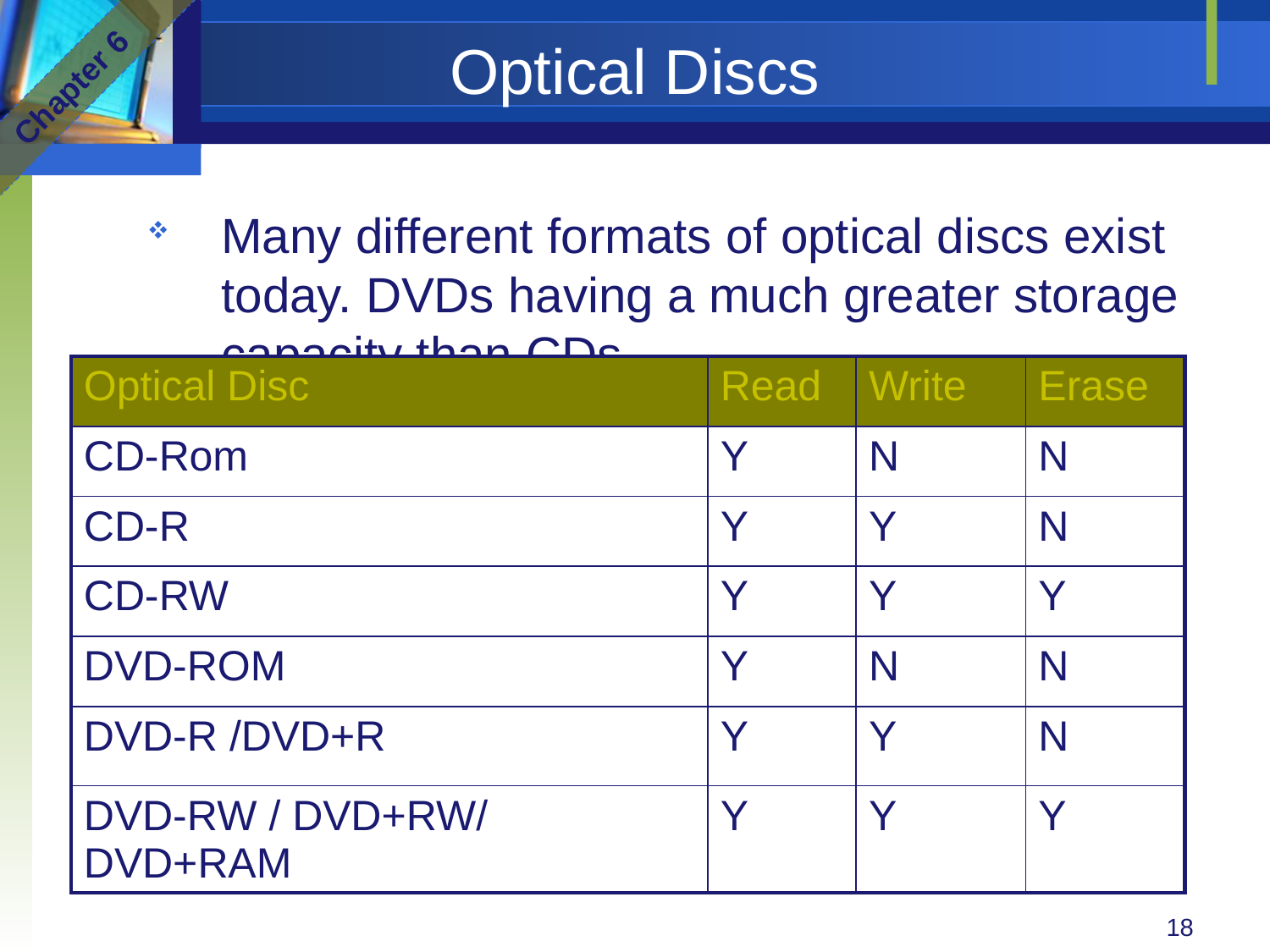

# Optical Discs
Chapter 6
Many different formats of optical discs exist today. DVDs having a much greater storage capacity than CDs.

| Optical Disc | Read | Write | Erase |
| --- | --- | --- | --- |
| CD-Rom | Y | N | N |
| CD-R | Y | Y | N |
| CD-RW | Y | Y | Y |
| DVD-ROM | Y | N | N |
| DVD-R /DVD+R | Y | Y | N |
| DVD-RW / DVD+RW/ DVD+RAM | Y | Y | Y |
18